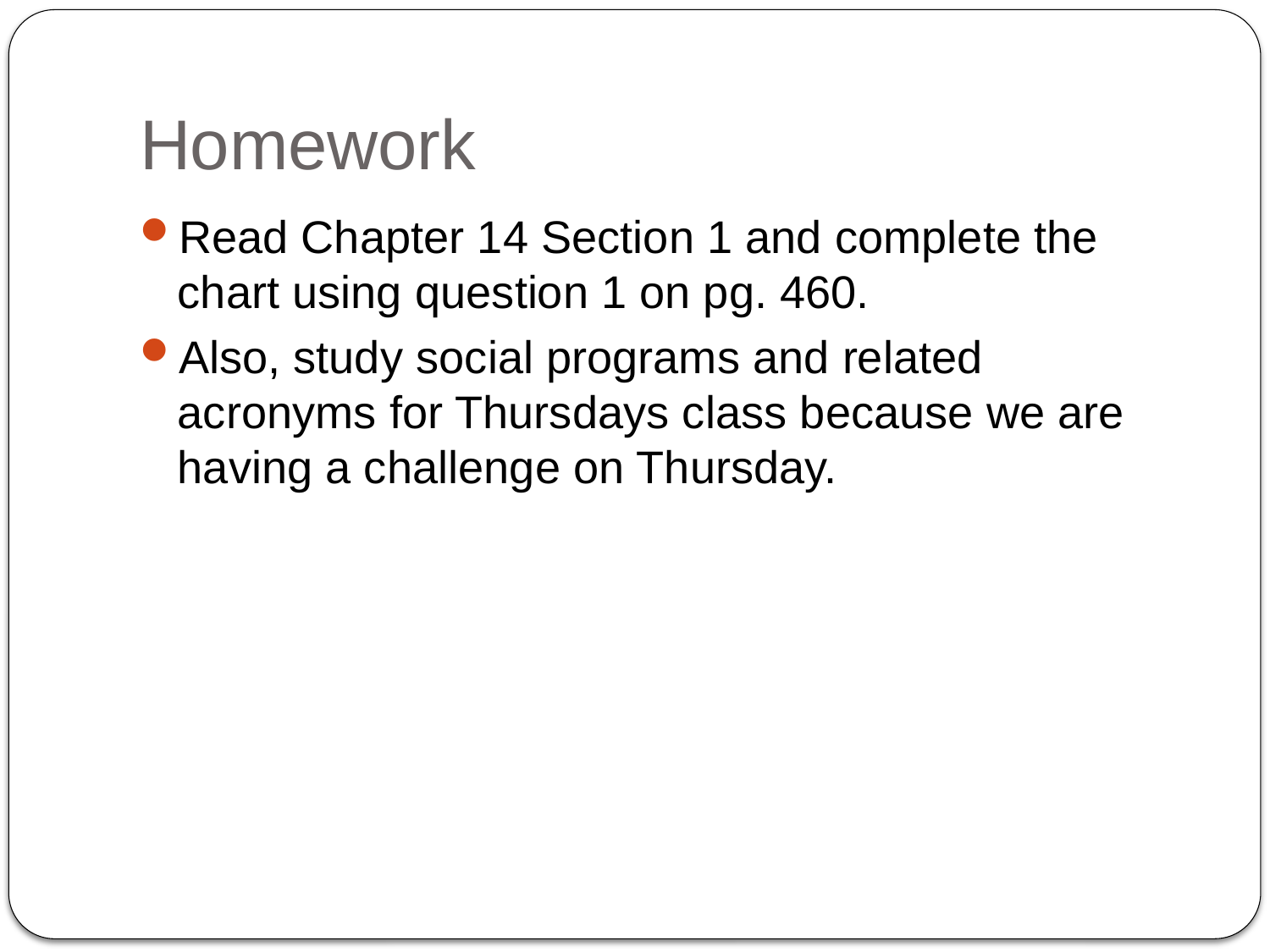

# Homework
Read Chapter 14 Section 1 and complete the chart using question 1 on pg. 460.
Also, study social programs and related acronyms for Thursdays class because we are having a challenge on Thursday.